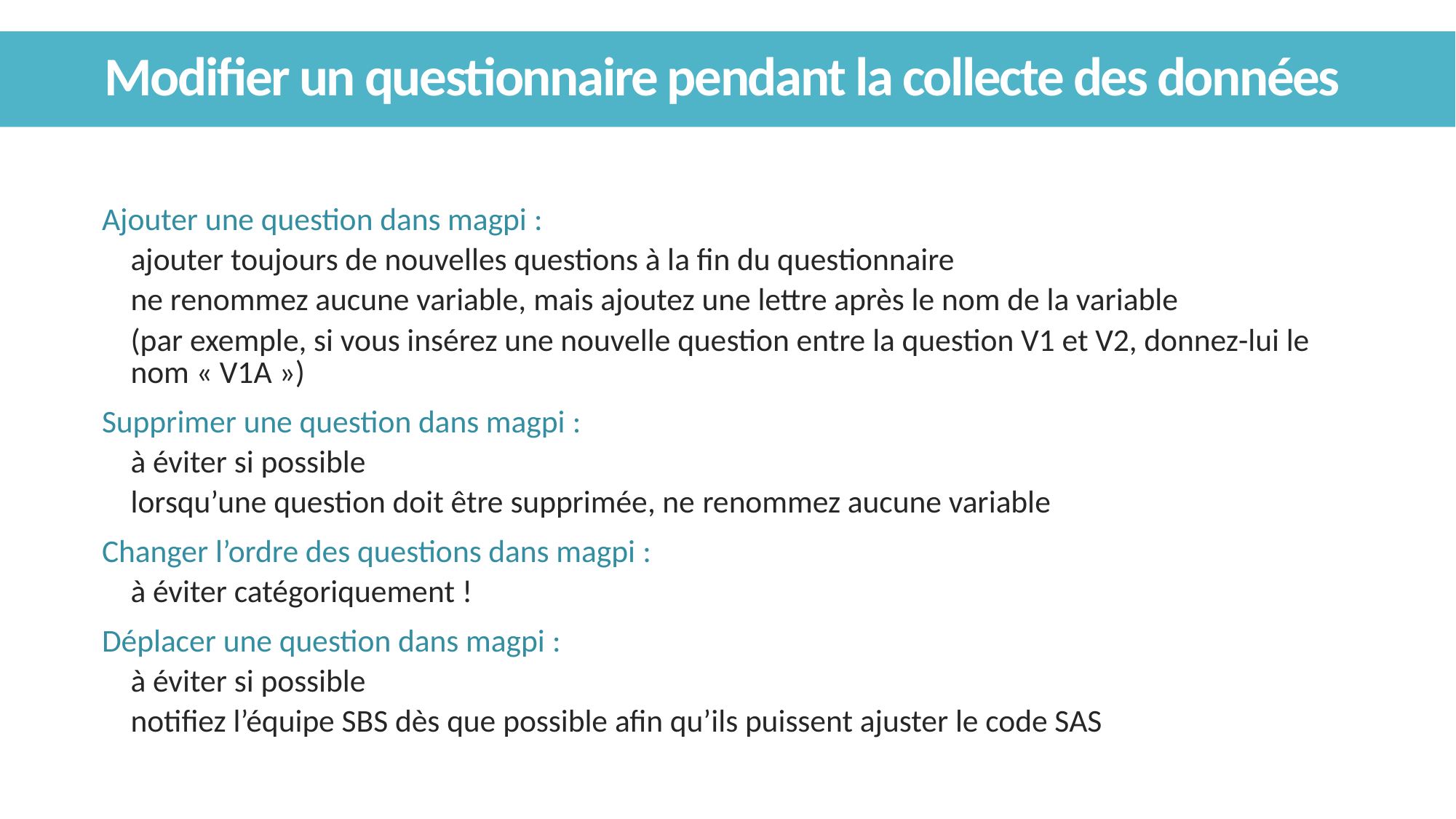

# Modifier un questionnaire pendant la collecte des données
Ajouter une question dans magpi :
ajouter toujours de nouvelles questions à la fin du questionnaire
ne renommez aucune variable, mais ajoutez une lettre après le nom de la variable
(par exemple, si vous insérez une nouvelle question entre la question V1 et V2, donnez-lui le nom « V1A »)
Supprimer une question dans magpi :
à éviter si possible
lorsqu’une question doit être supprimée, ne renommez aucune variable
Changer l’ordre des questions dans magpi :
à éviter catégoriquement !
Déplacer une question dans magpi :
à éviter si possible
notifiez l’équipe SBS dès que possible afin qu’ils puissent ajuster le code SAS